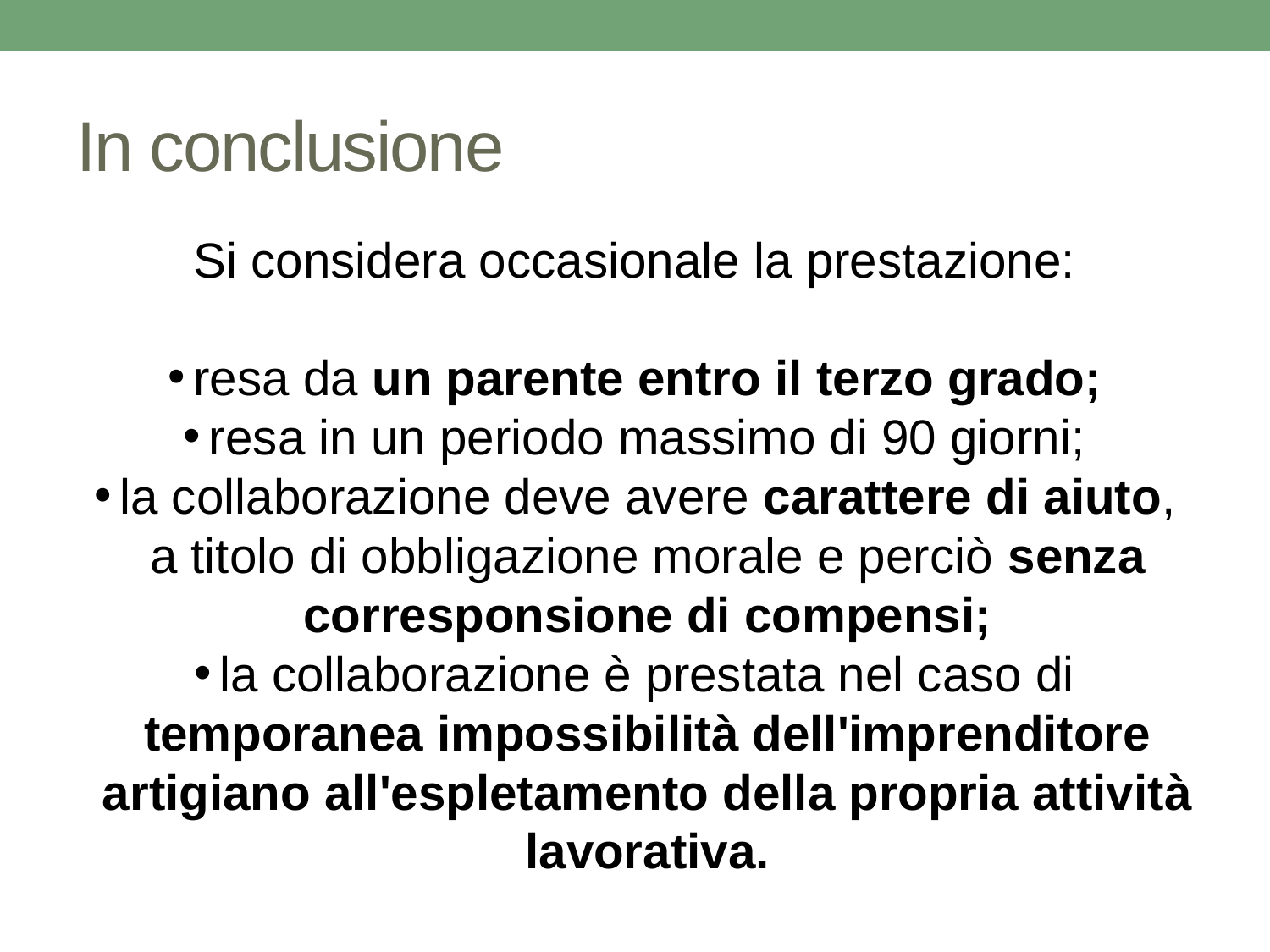

# In conclusione
Si considera occasionale la prestazione:

resa da un parente entro il terzo grado;
resa in un periodo massimo di 90 giorni;
la collaborazione deve avere carattere di aiuto, a titolo di obbligazione morale e perciò senza corresponsione di compensi;
la collaborazione è prestata nel caso di temporanea impossibilità dell'imprenditore artigiano all'espletamento della propria attività lavorativa.